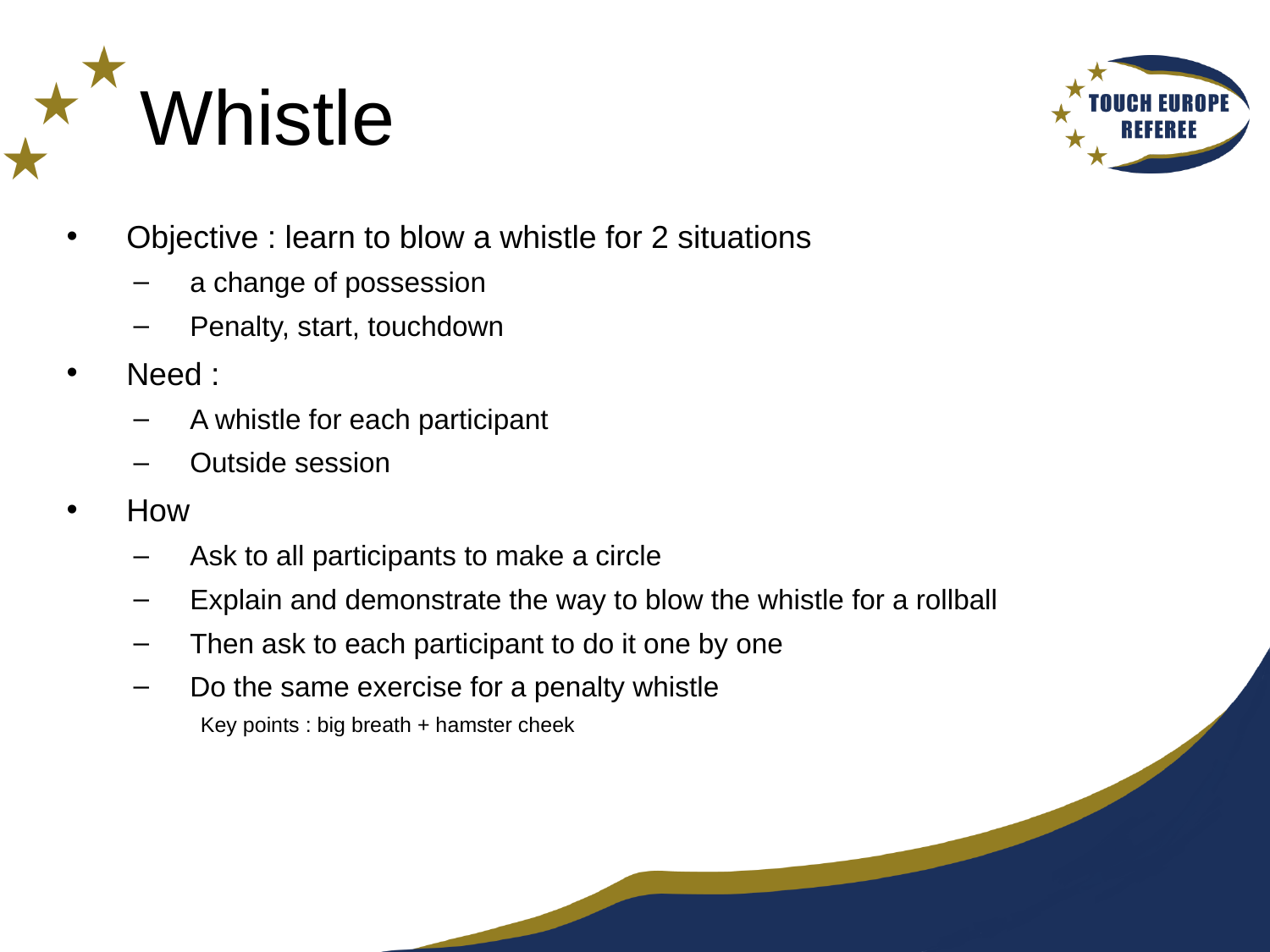

# Whistle
Objective : learn to blow a whistle for 2 situations
a change of possession
Penalty, start, touchdown
Need :
A whistle for each participant
Outside session
How
Ask to all participants to make a circle
Explain and demonstrate the way to blow the whistle for a rollball
Then ask to each participant to do it one by one
Do the same exercise for a penalty whistle
Key points : big breath + hamster cheek